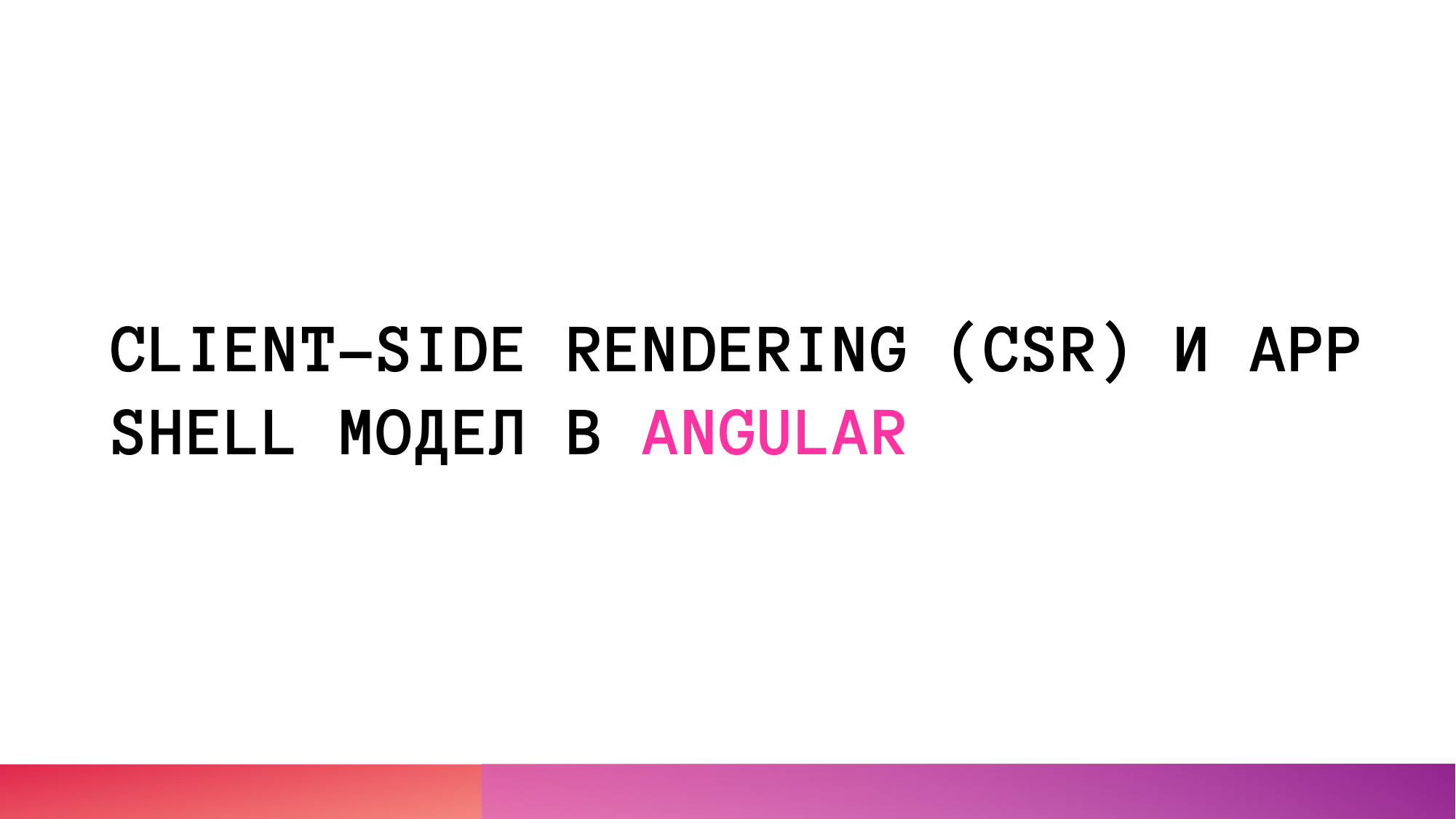

# CLIENT-SIDE RENDERING (CSR) И APP SHELL МОДЕЛ В ANGULAR